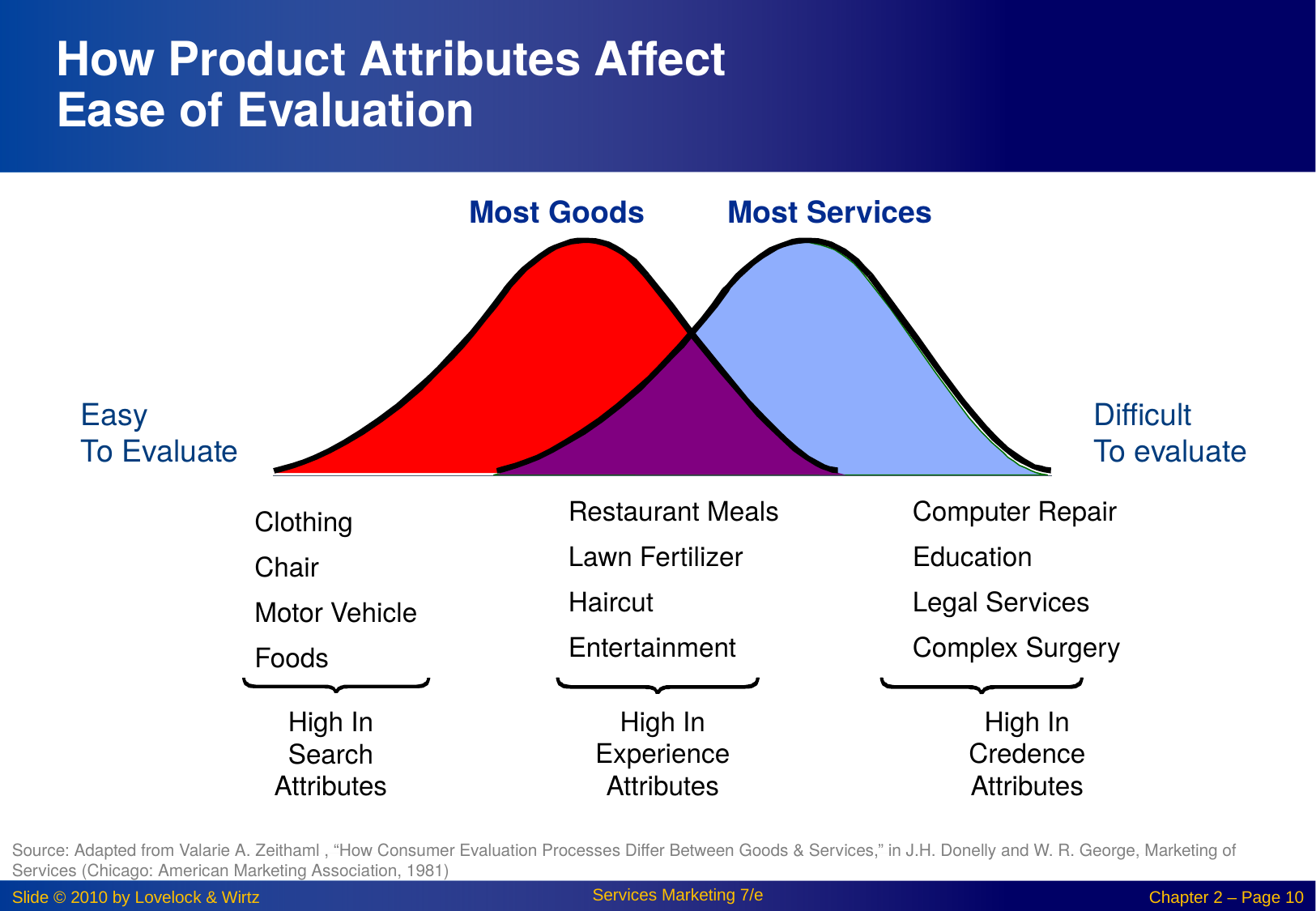

How Product Attributes Affect
Ease of Evaluation
Most Goods
Most Services

Easy
To Evaluate
Difficult
To evaluate

Clothing
Chair
Motor Vehicle
Foods
High In Search
Attributes

Restaurant Meals
Lawn Fertilizer
Haircut
Entertainment

High In Experience
Attributes
Computer Repair
Education
Legal Services
Complex Surgery
High In Credence
Attributes

Source: Adapted from Valarie A. Zeithaml , “How Consumer Evaluation Processes Differ Between Goods & Services,” in J.H. Donelly and W. R. George, Marketing of Services (Chicago: American Marketing Association, 1981)